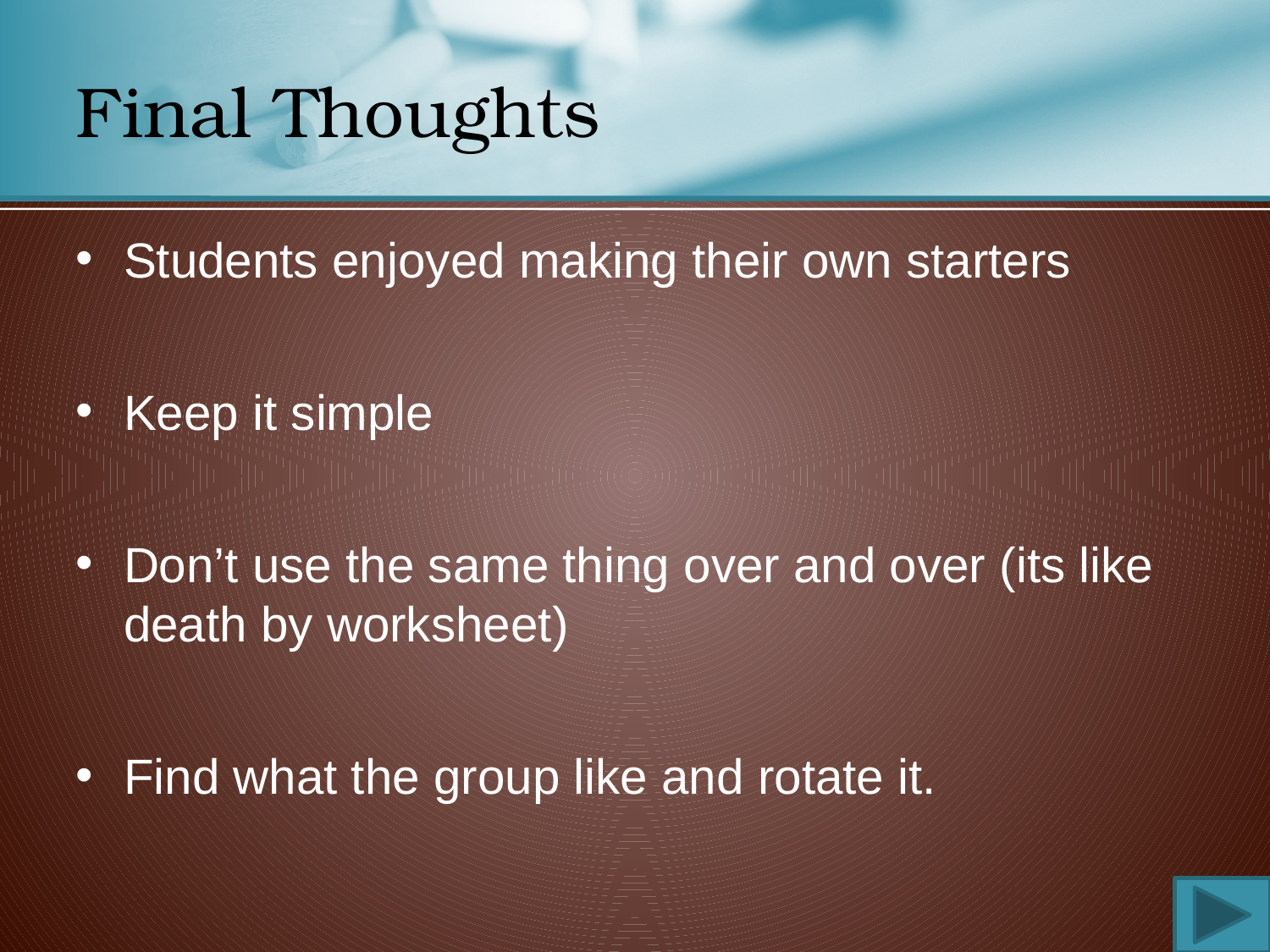

# Final Thoughts
Students enjoyed making their own starters

Keep it simple

Don’t use the same thing over and over (its like death by worksheet)

Find what the group like and rotate it.